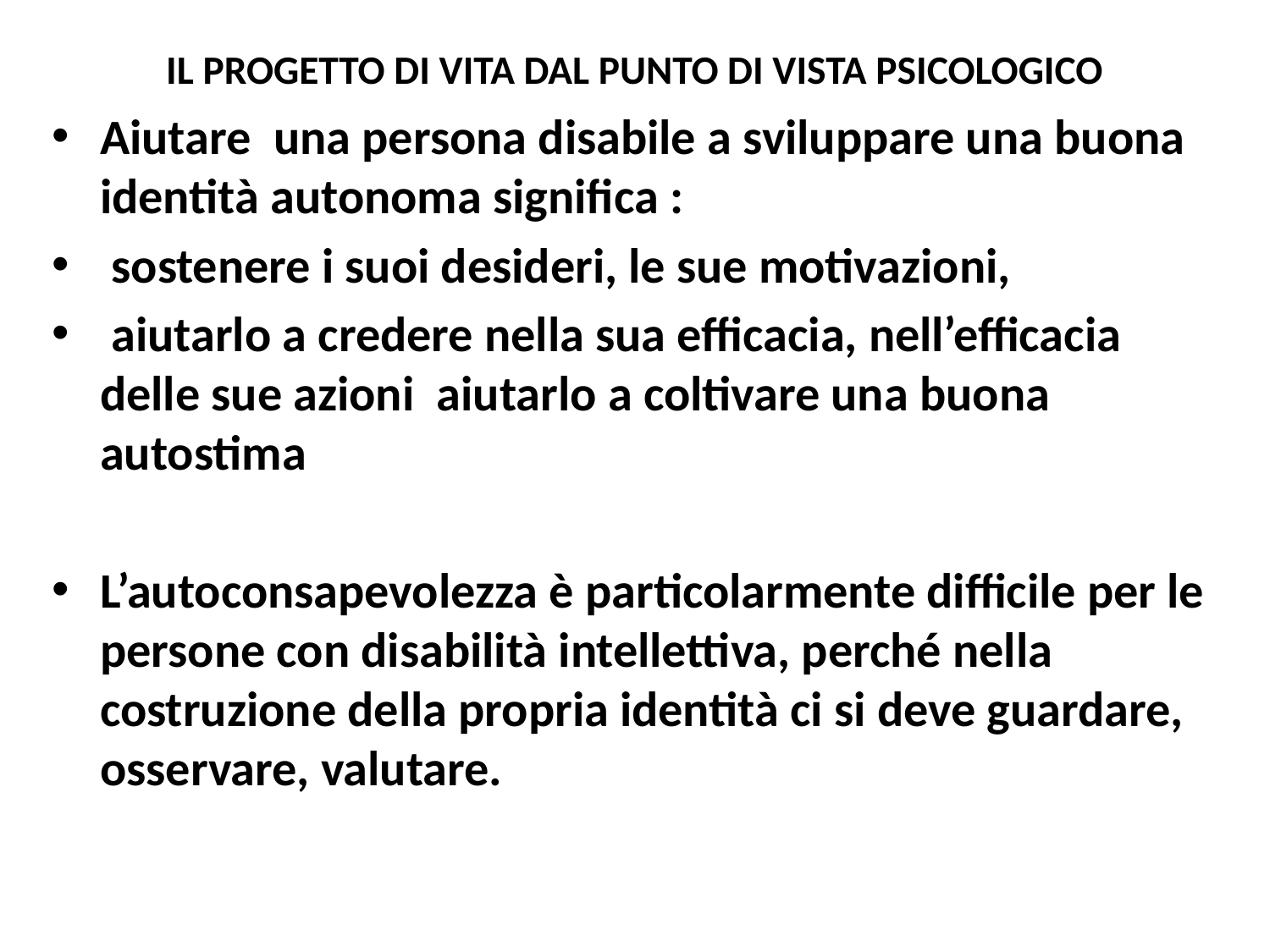

# IL PROGETTO DI VITA DAL PUNTO DI VISTA PSICOLOGICO
Aiutare  una persona disabile a sviluppare una buona identità autonoma significa :
 sostenere i suoi desideri, le sue motivazioni,
 aiutarlo a credere nella sua efficacia, nell’efficacia delle sue azioni  aiutarlo a coltivare una buona autostima

L’autoconsapevolezza è particolarmente difficile per le persone con disabilità intellettiva, perché nella costruzione della propria identità ci si deve guardare, osservare, valutare.